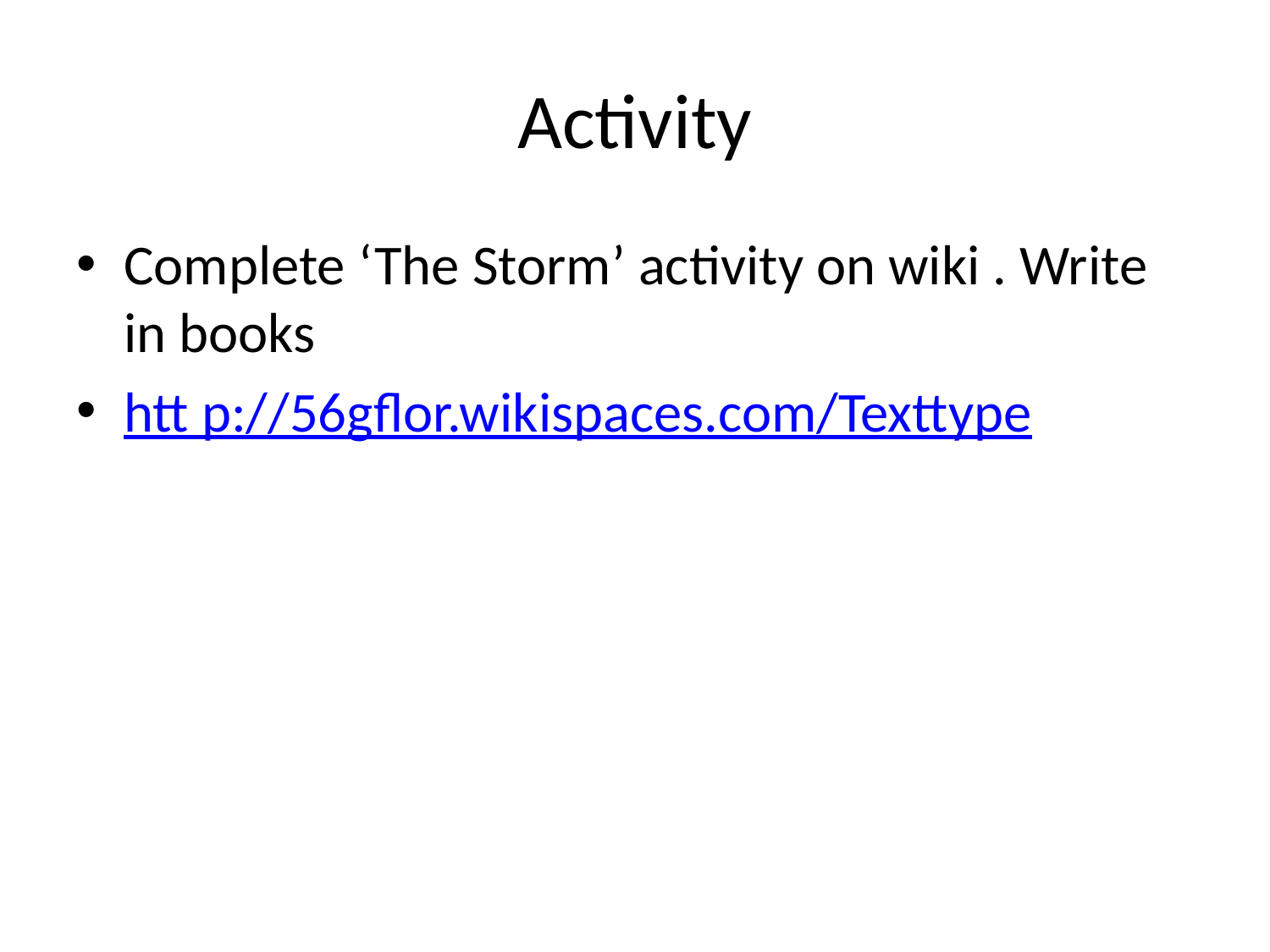

# Activity
Complete ‘The Storm’ activity on wiki . Write in books
htt p://56gflor.wikispaces.com/Texttype